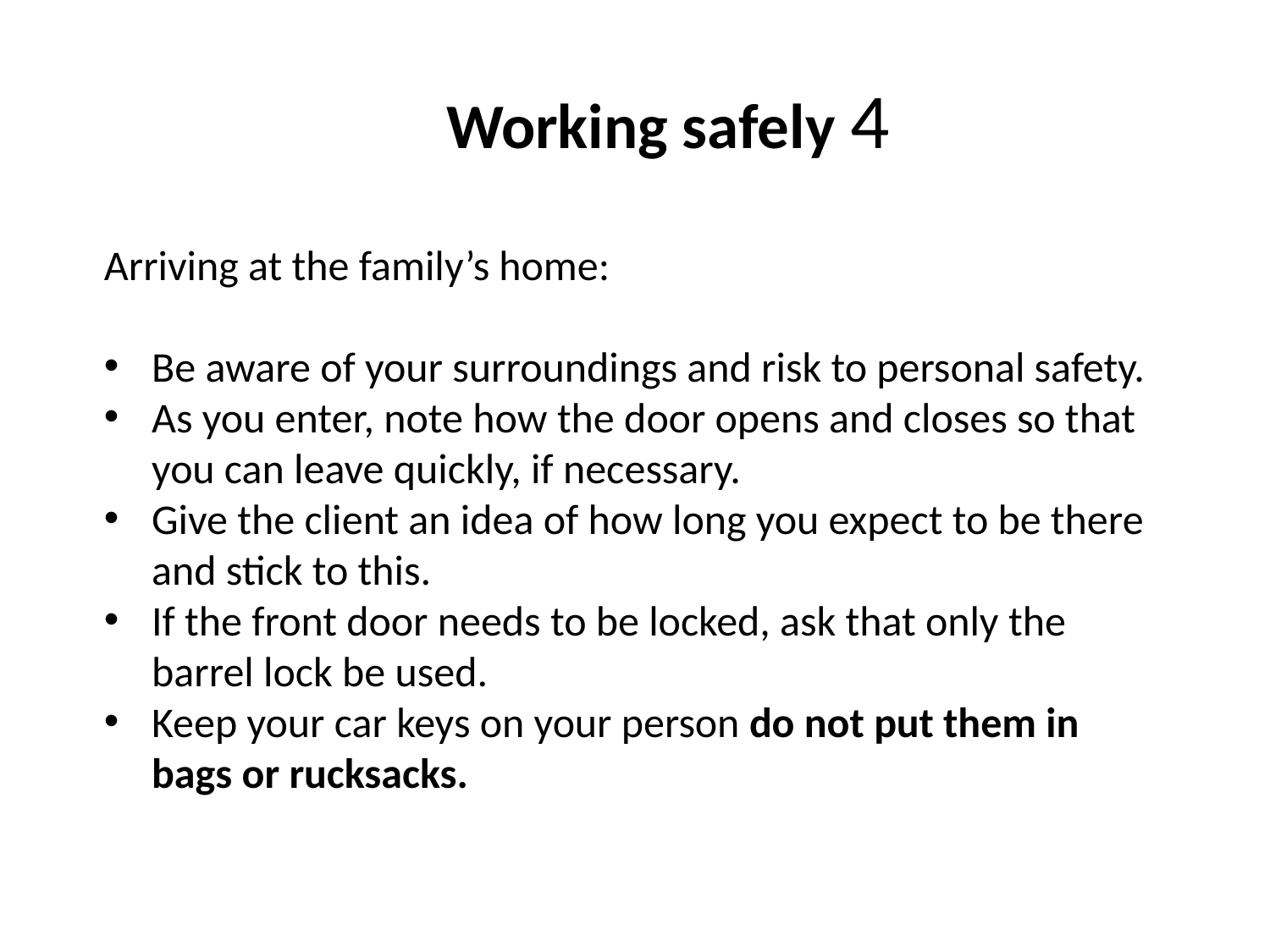

Working safely 4
Arriving at the family’s home:

Be aware of your surroundings and risk to personal safety.
As you enter, note how the door opens and closes so that you can leave quickly, if necessary.
Give the client an idea of how long you expect to be there and stick to this.
If the front door needs to be locked, ask that only the barrel lock be used.
Keep your car keys on your person do not put them in bags or rucksacks.